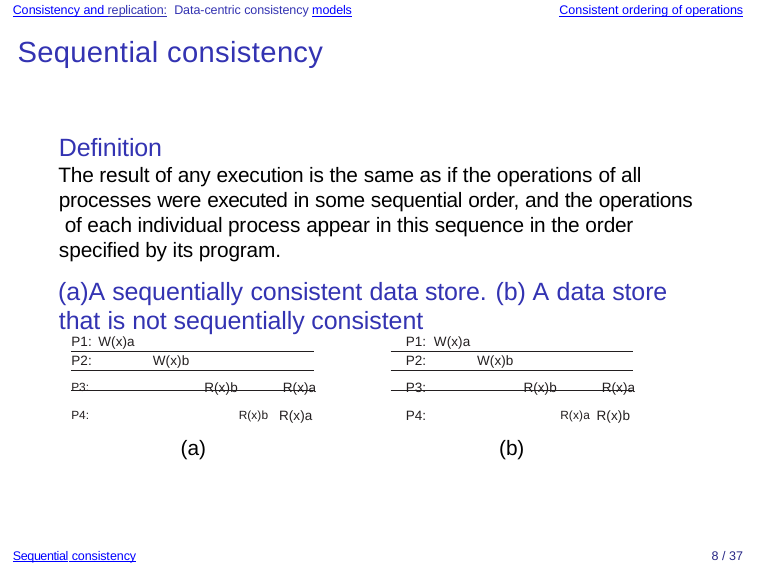

Consistency and replication: Data-centric consistency models
Consistent ordering of operations
Sequential consistency
Definition
The result of any execution is the same as if the operations of all  processes were executed in some sequential order, and the operations  of each individual process appear in this sequence in the order  specified by its program.
A sequentially consistent data store. (b) A data store  that is not sequentially consistent
P1: W(x)a	P1: W(x)a
P2:	W(x)b	P2:	W(x)b
P3:	R(x)b	R(x)a	P3:	R(x)b	R(x)a
P4:	R(x)b  R(x)a	P4:	R(x)a R(x)b
(b)

Sequential consistency
8 / 37